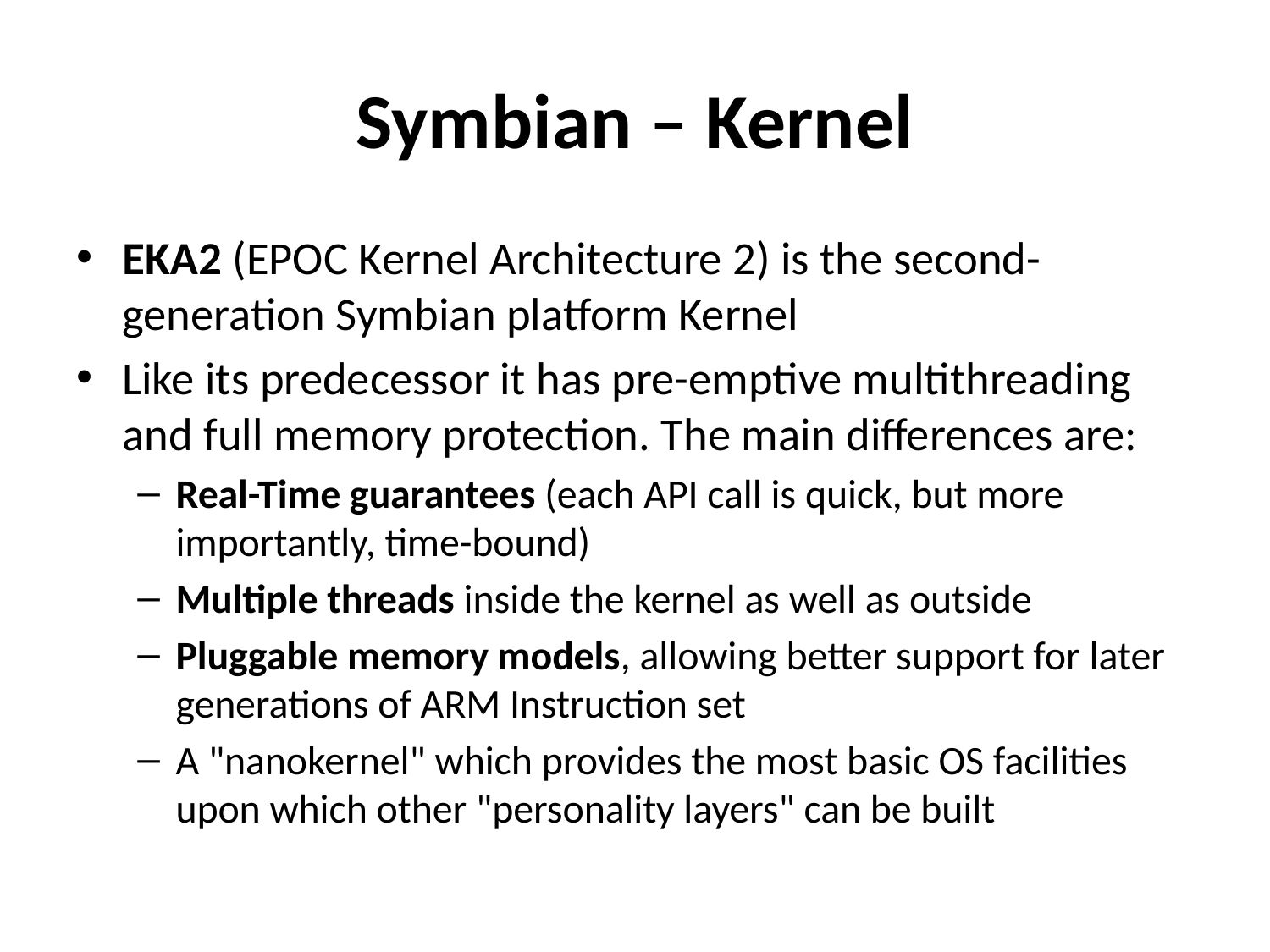

# Symbian – Kernel
EKA2 (EPOC Kernel Architecture 2) is the second-generation Symbian platform Kernel
Like its predecessor it has pre-emptive multithreading and full memory protection. The main differences are:
Real-Time guarantees (each API call is quick, but more importantly, time-bound)
Multiple threads inside the kernel as well as outside
Pluggable memory models, allowing better support for later generations of ARM Instruction set
A "nanokernel" which provides the most basic OS facilities upon which other "personality layers" can be built